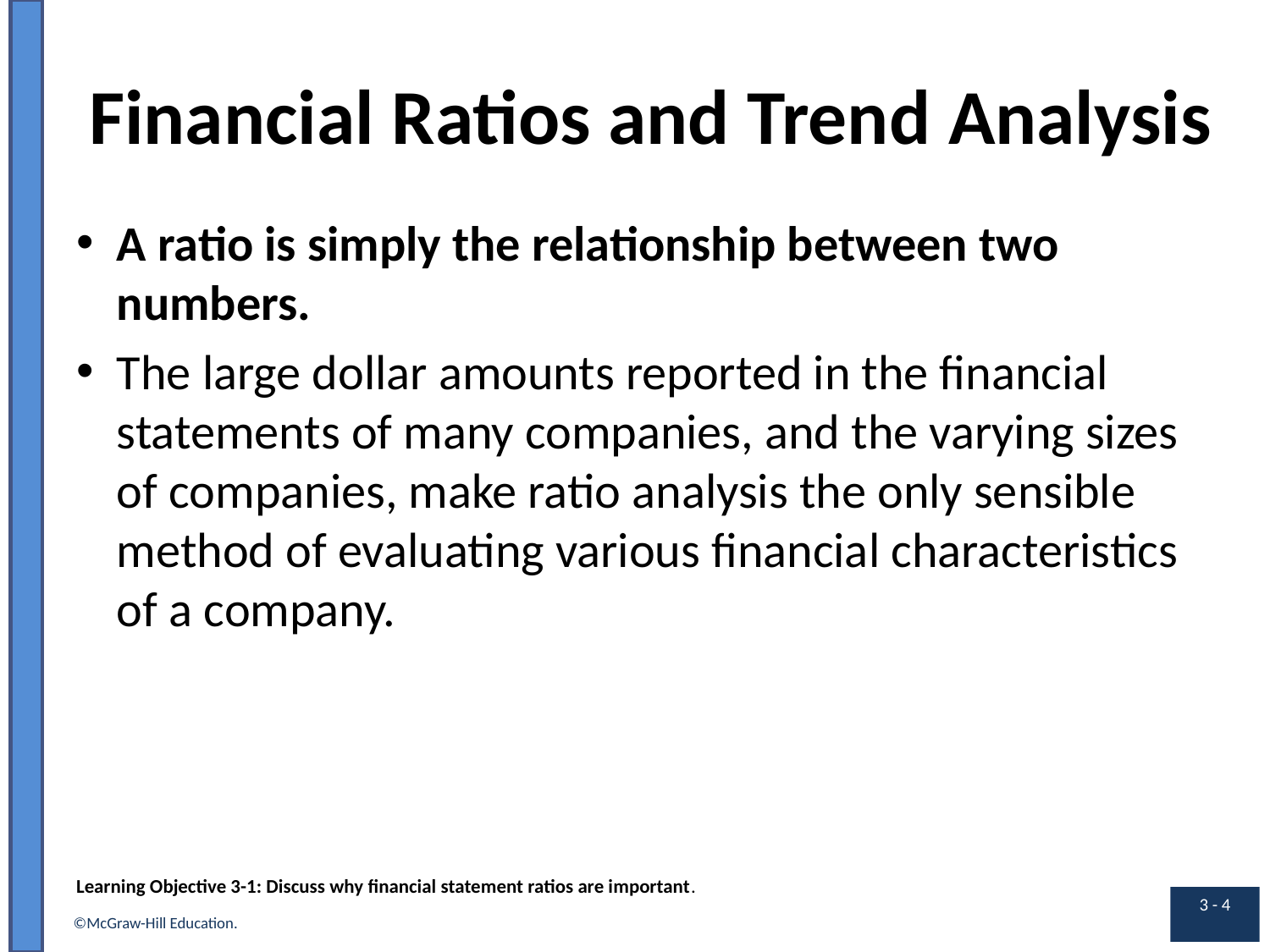

# Financial Ratios and Trend Analysis
A ratio is simply the relationship between two numbers.
The large dollar amounts reported in the financial statements of many companies, and the varying sizes of companies, make ratio analysis the only sensible method of evaluating various financial characteristics of a company.
Learning Objective 3-1: Discuss why financial statement ratios are important.